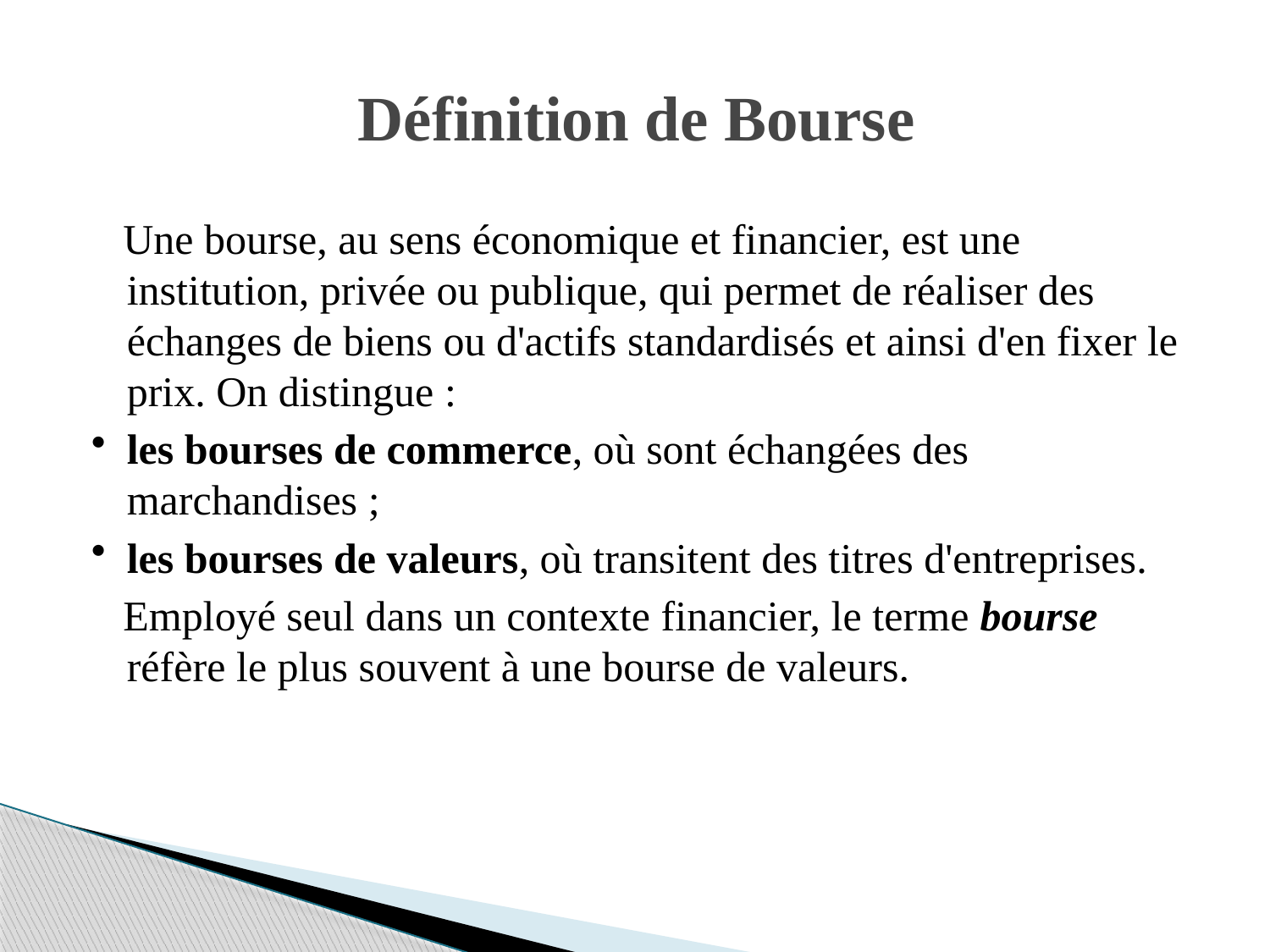

# Définition de Bourse
   Une bourse, au sens économique et financier, est une institution, privée ou publique, qui permet de réaliser des échanges de biens ou d'actifs standardisés et ainsi d'en fixer le prix. On distingue :
les bourses de commerce, où sont échangées des marchandises ;
les bourses de valeurs, où transitent des titres d'entreprises.
   Employé seul dans un contexte financier, le terme bourse réfère le plus souvent à une bourse de valeurs.